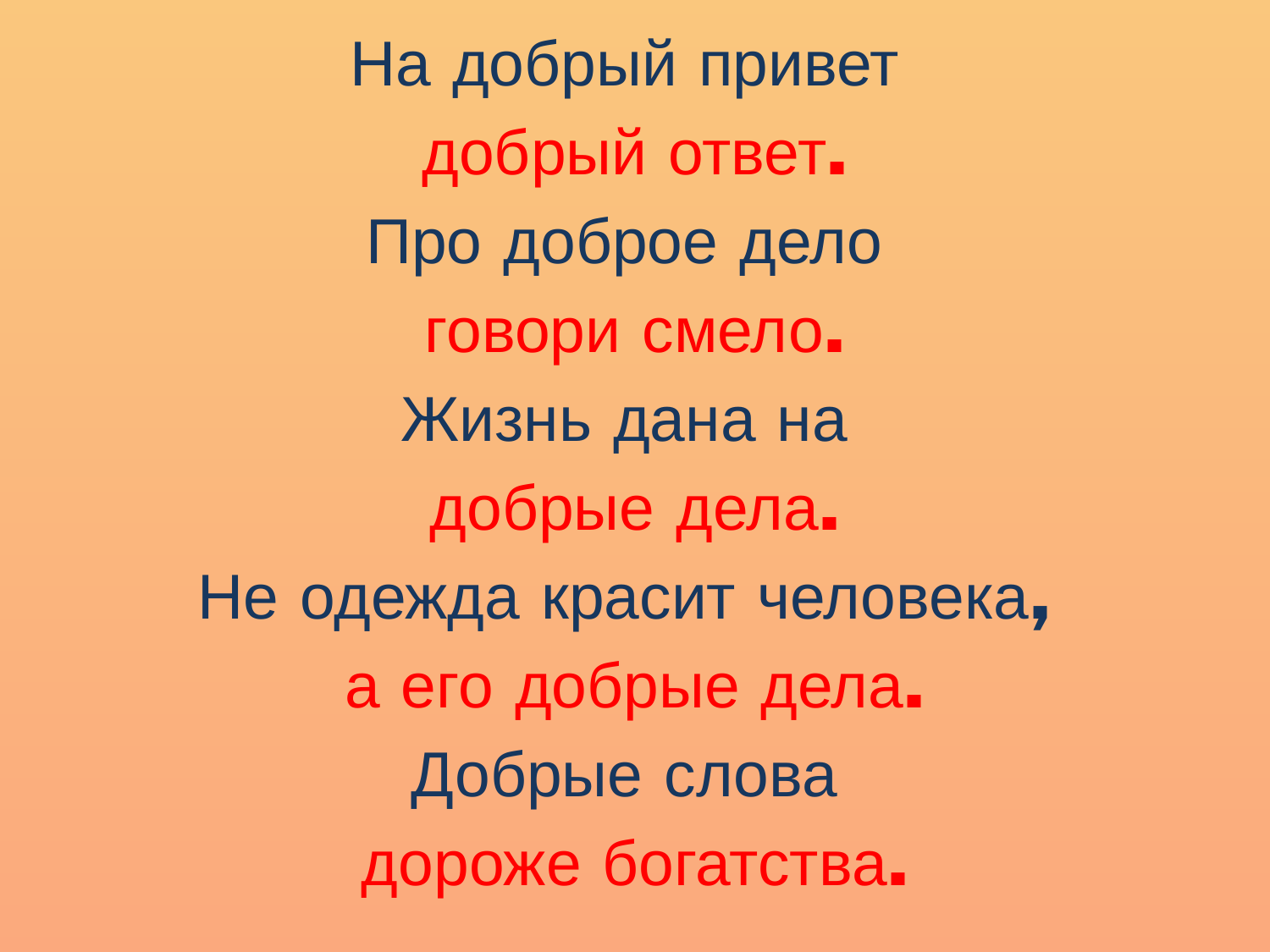

На добрый привет
добрый ответ.
Про доброе дело
говори смело.
Жизнь дана на
добрые дела.
Не одежда красит человека,
а его добрые дела.
Добрые слова
дороже богатства.